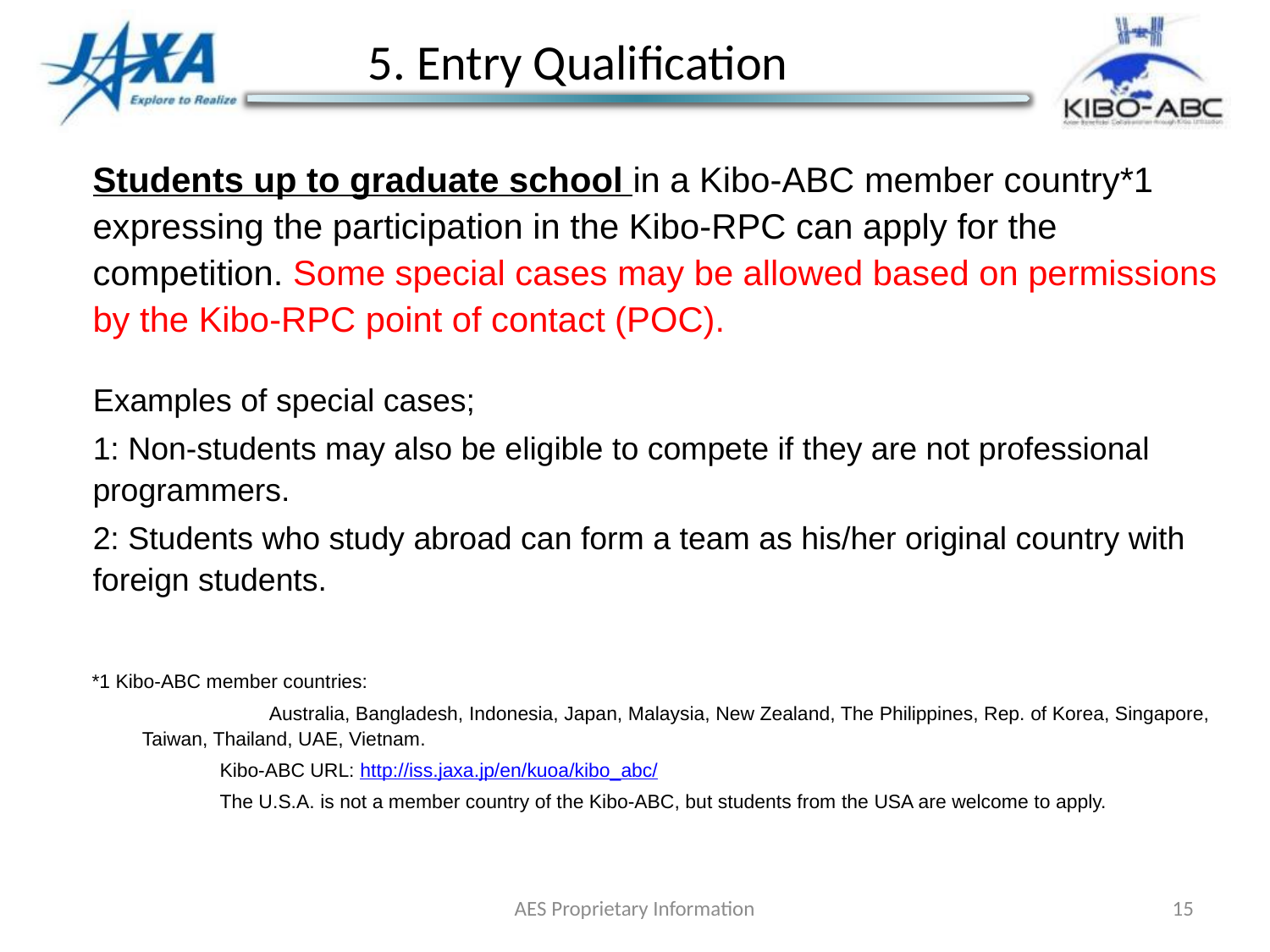

5. Entry Qualification
Students up to graduate school in a Kibo-ABC member country*1 expressing the participation in the Kibo-RPC can apply for the competition. Some special cases may be allowed based on permissions by the Kibo-RPC point of contact (POC).

Examples of special cases;
1: Non-students may also be eligible to compete if they are not professional programmers.
2: Students who study abroad can form a team as his/her original country with foreign students.

*1 Kibo-ABC member countries:
		Australia, Bangladesh, Indonesia, Japan, Malaysia, New Zealand, The Philippines, Rep. of Korea, Singapore, Taiwan, Thailand, UAE, Vietnam.
	Kibo-ABC URL: http://iss.jaxa.jp/en/kuoa/kibo_abc/
	The U.S.A. is not a member country of the Kibo-ABC, but students from the USA are welcome to apply.

AES Proprietary Information
15